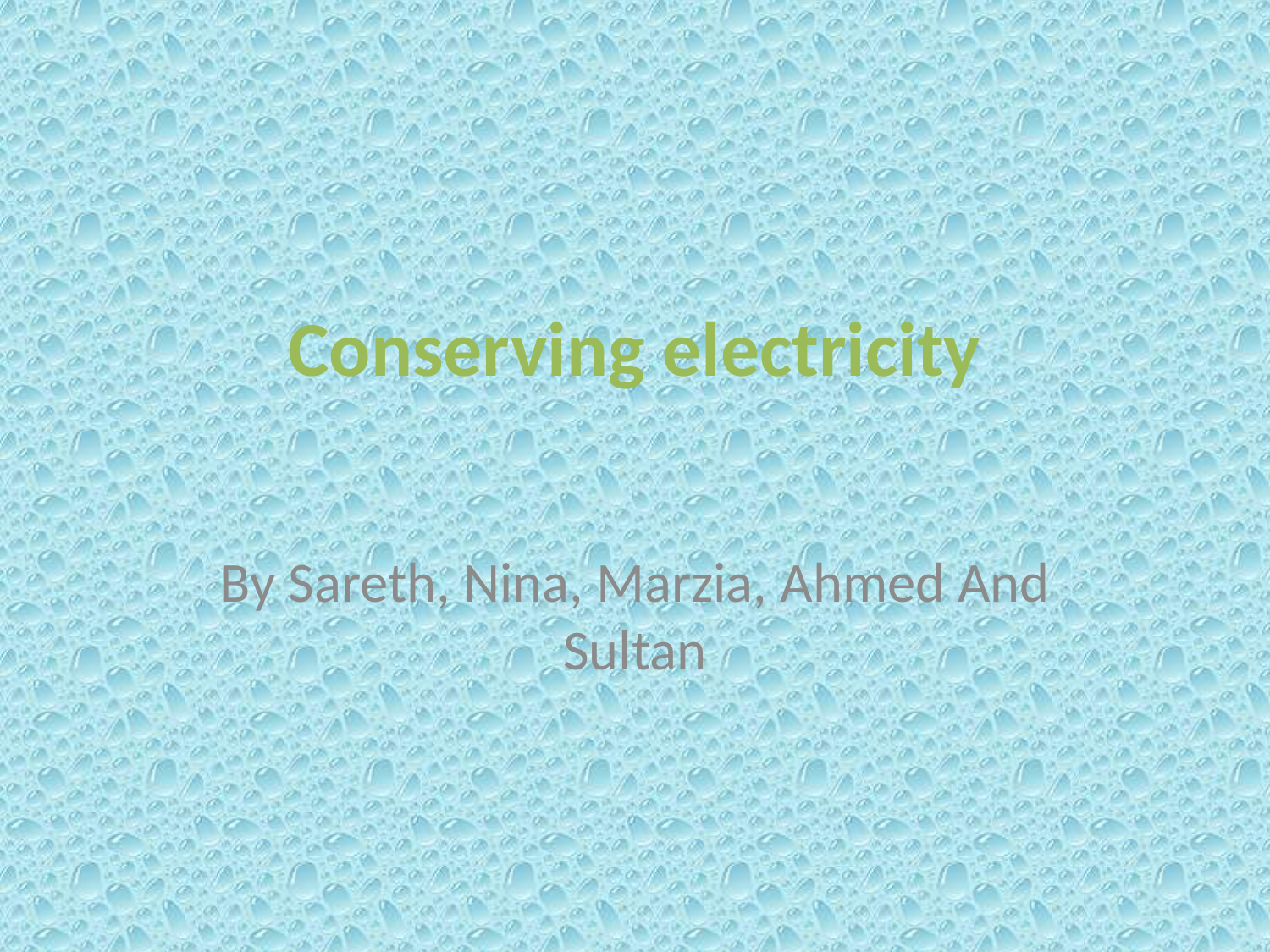

# Conserving electricity
By Sareth, Nina, Marzia, Ahmed And Sultan